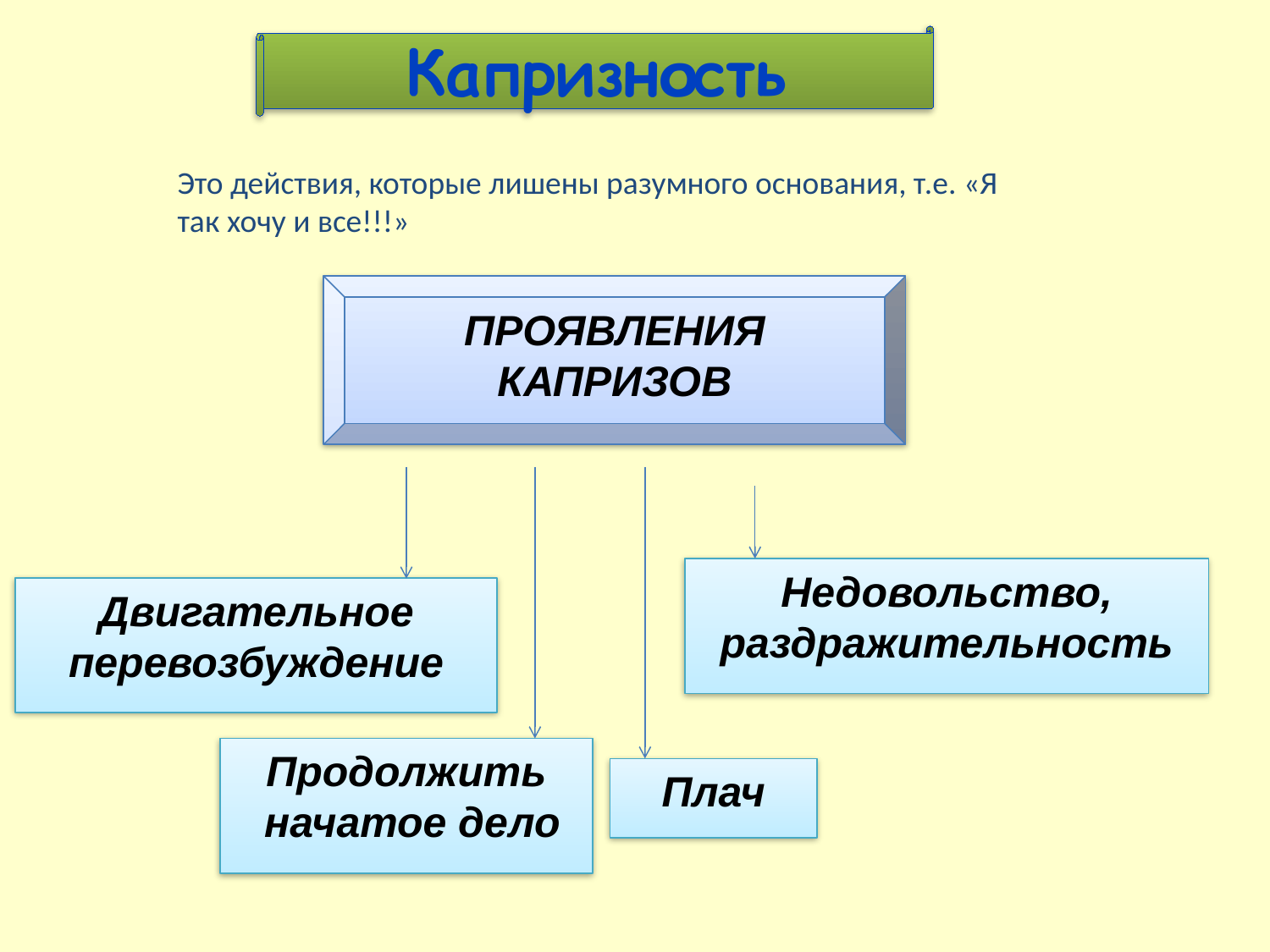

Капризность
Это действия, которые лишены разумного основания, т.е. «Я так хочу и все!!!»
ПРОЯВЛЕНИЯ КАПРИЗОВ

Недовольство, раздражительность
Двигательное перевозбуждение
Продолжить
 начатое дело
Плач